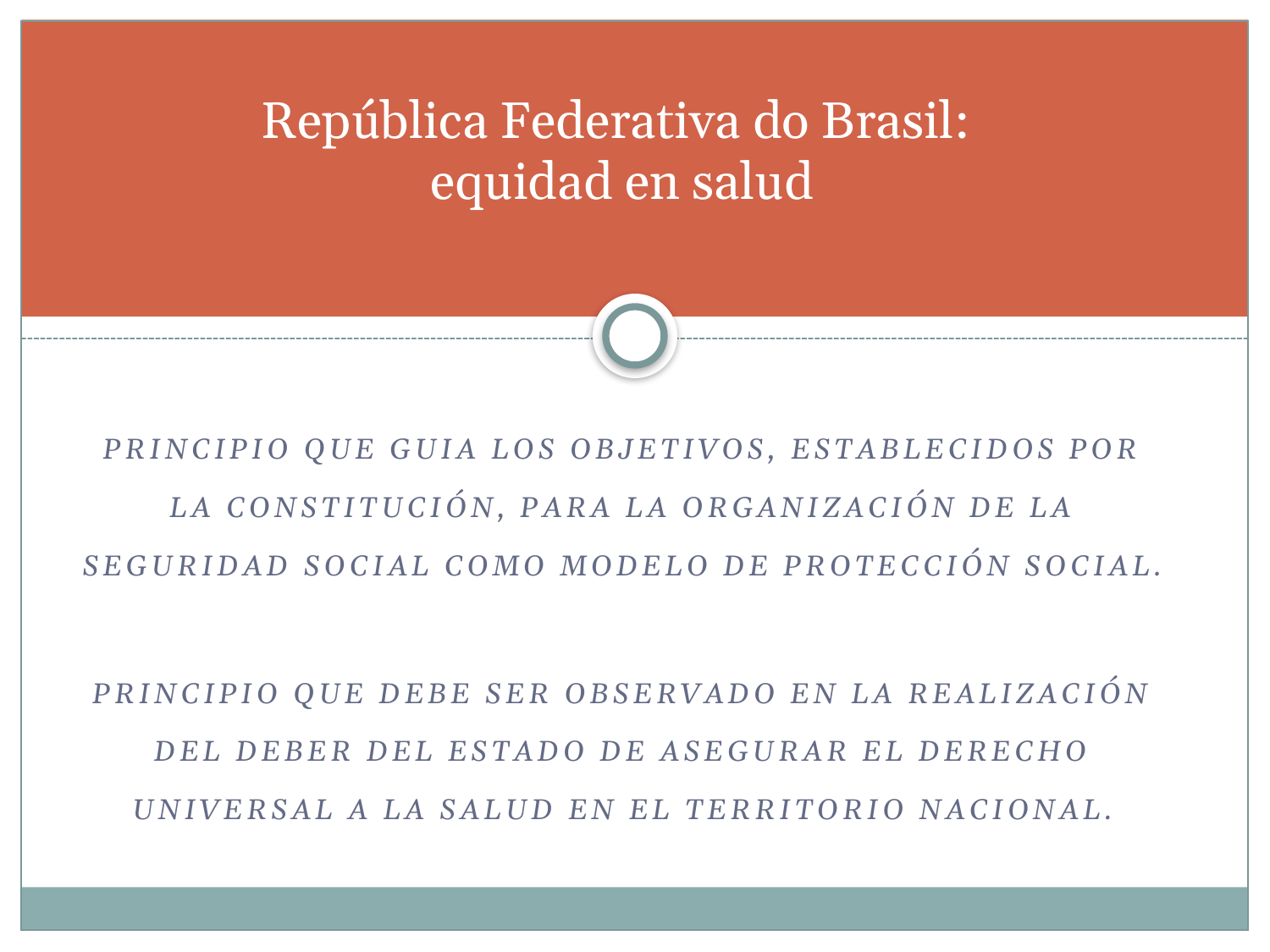

# República Federativa do Brasil: equidad en salud
Principio que guia los objetivos, establecidos por la Constitución, para la organización de la seguridad social como modelo de protección social.

Principio que debe ser observado en la realización del deber del Estado de asegurar el derecho universal a la salud en el territorio nacional.